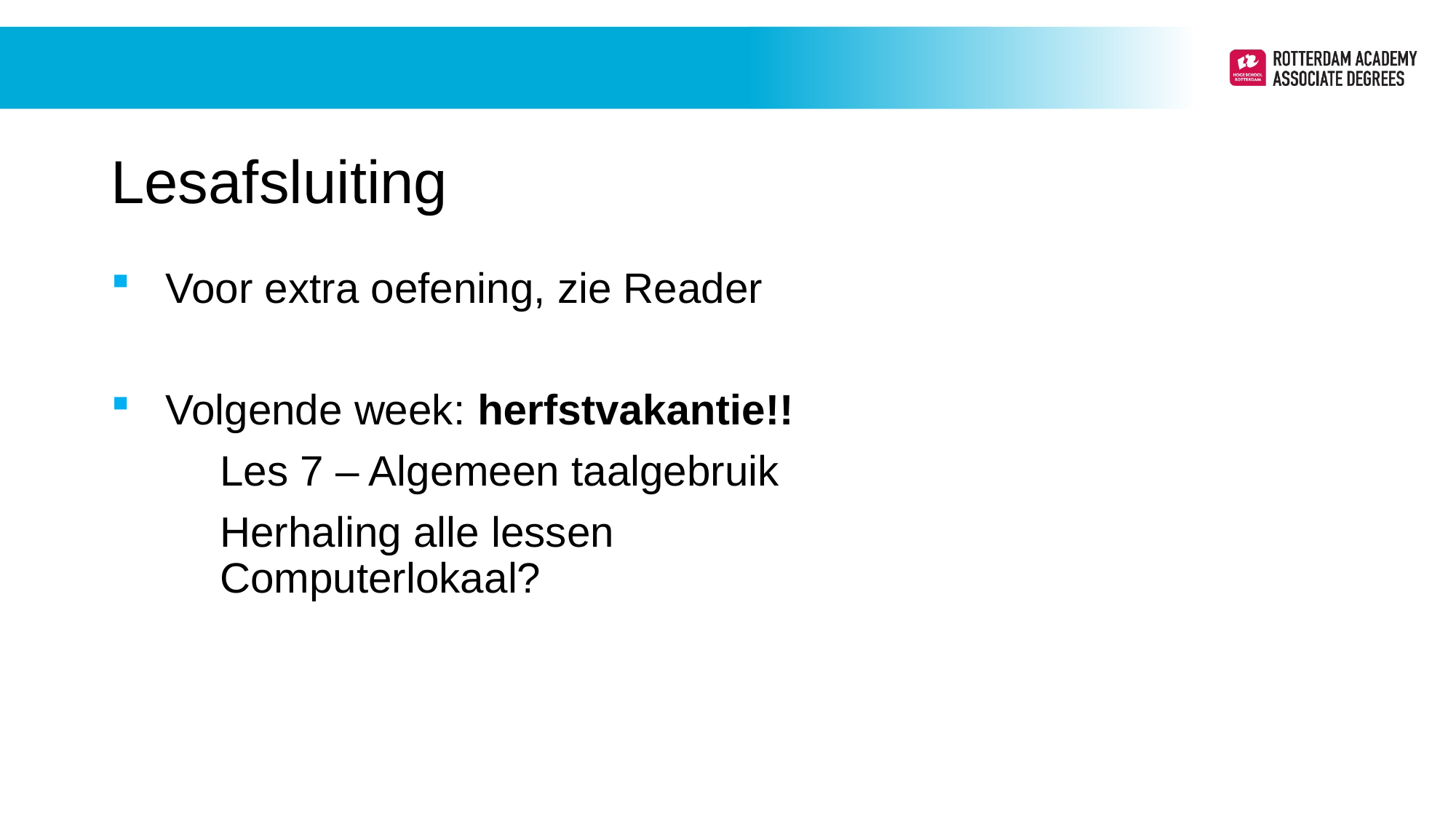

# Lesafsluiting
Voor extra oefening, zie Reader

Volgende week: herfstvakantie!!
	Les 7 – Algemeen taalgebruik
	Herhaling alle lessen
	Computerlokaal?